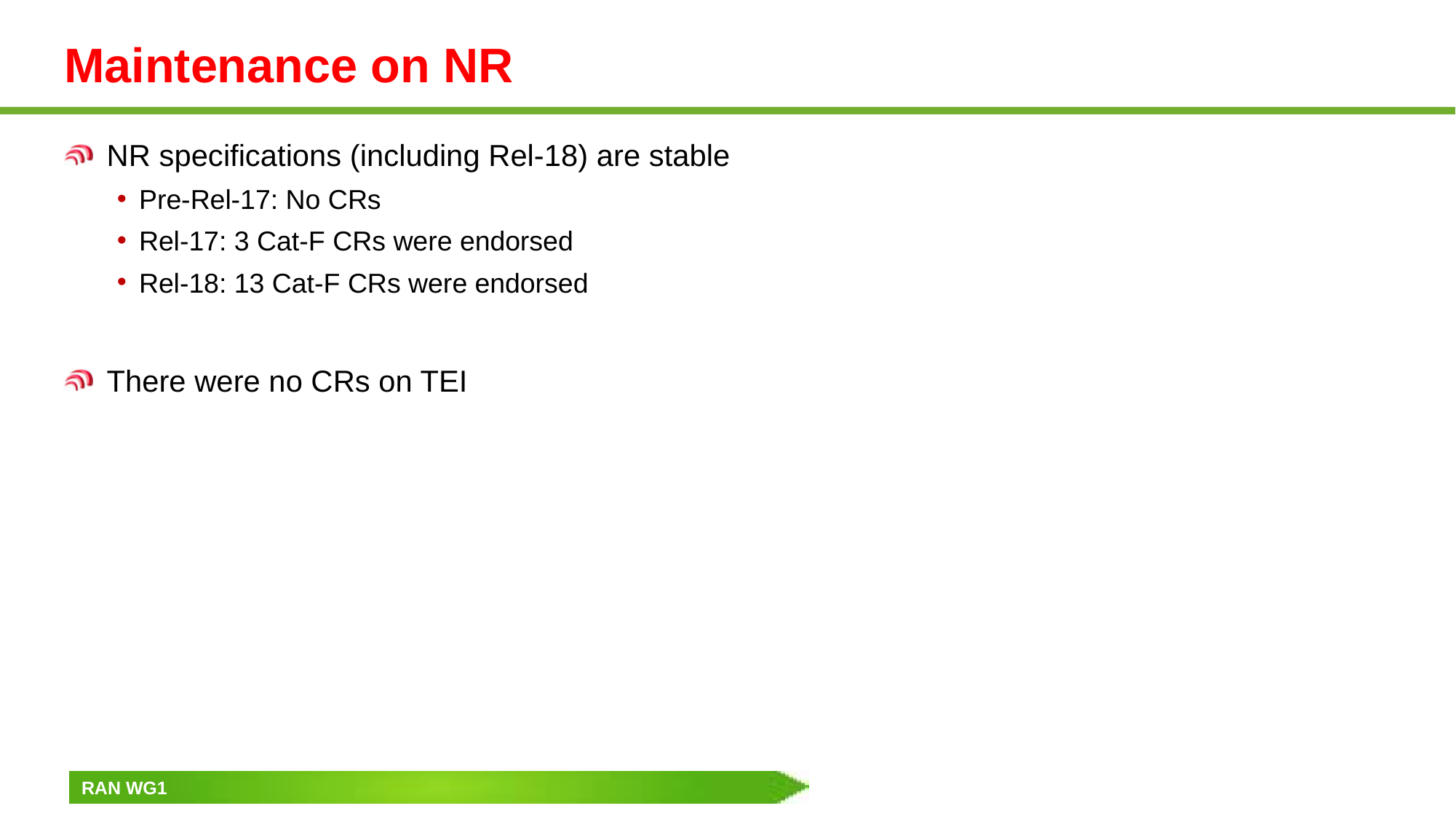

# Maintenance on NR
NR specifications (including Rel-18) are stable
Pre-Rel-17: No CRs
Rel-17: 3 Cat-F CRs were endorsed
Rel-18: 13 Cat-F CRs were endorsed

There were no CRs on TEI